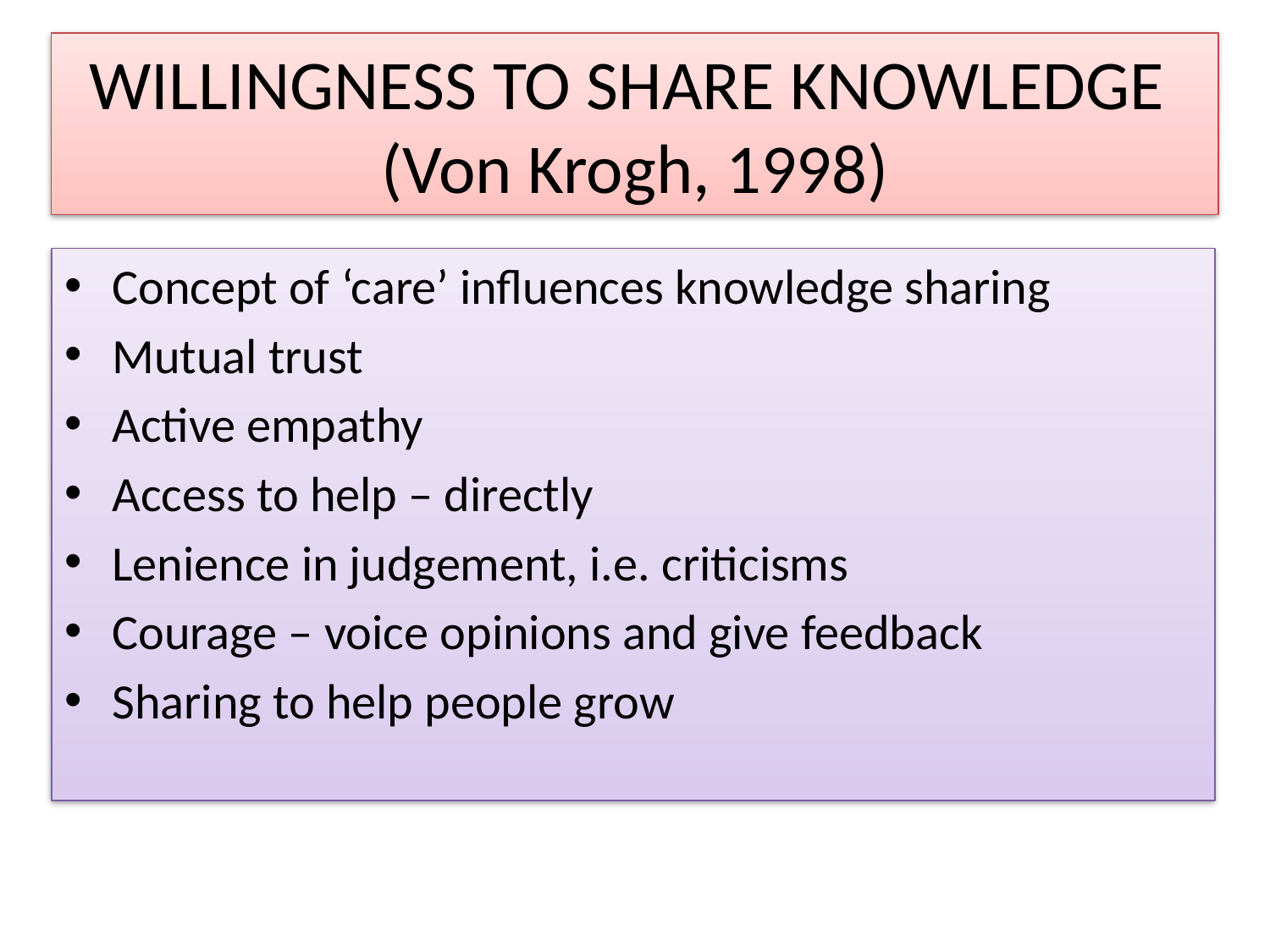

# WILLINGNESS TO SHARE KNOWLEDGE (Von Krogh, 1998)
Concept of ‘care’ influences knowledge sharing
Mutual trust
Active empathy
Access to help – directly
Lenience in judgement, i.e. criticisms
Courage – voice opinions and give feedback
Sharing to help people grow